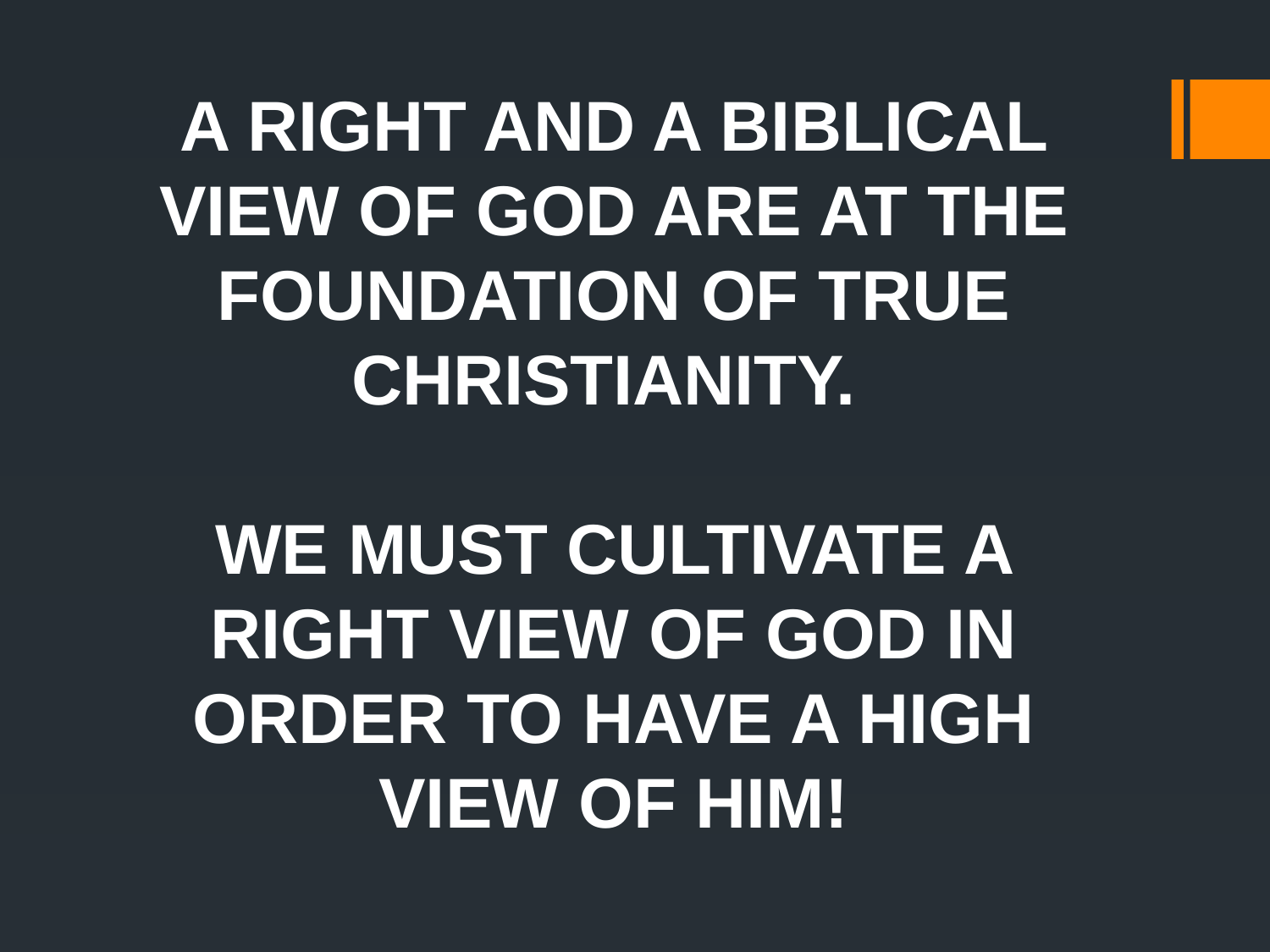

A RIGHT AND A BIBLICAL VIEW OF GOD ARE AT THE FOUNDATION OF TRUE CHRISTIANITY.

WE MUST CULTIVATE A RIGHT VIEW OF GOD IN ORDER TO HAVE A HIGH VIEW OF HIM!